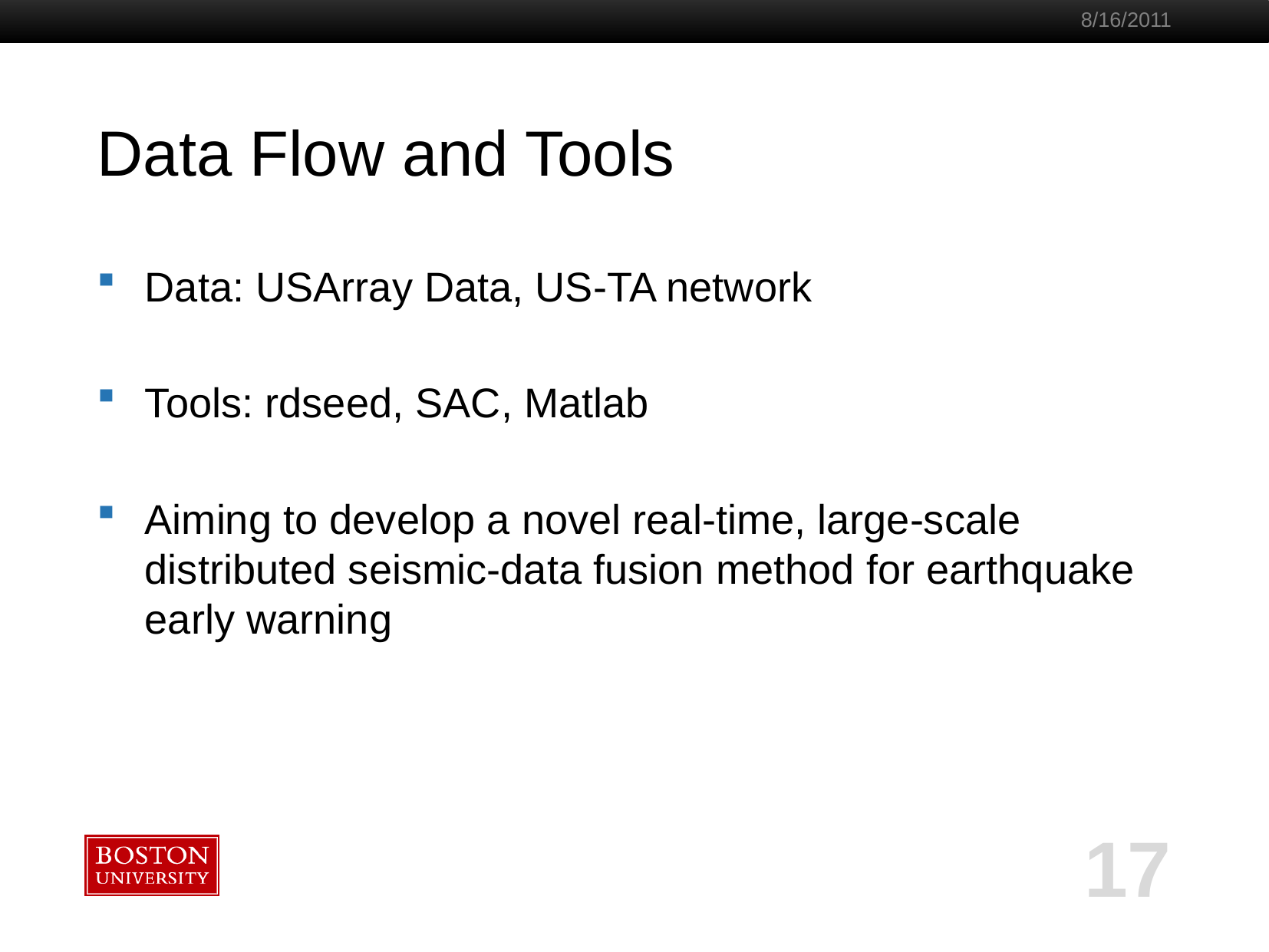

8/16/2011
# Data Flow and Tools
Data: USArray Data, US-TA network

Tools: rdseed, SAC, Matlab

Aiming to develop a novel real-time, large-scale distributed seismic-data fusion method for earthquake early warning

17